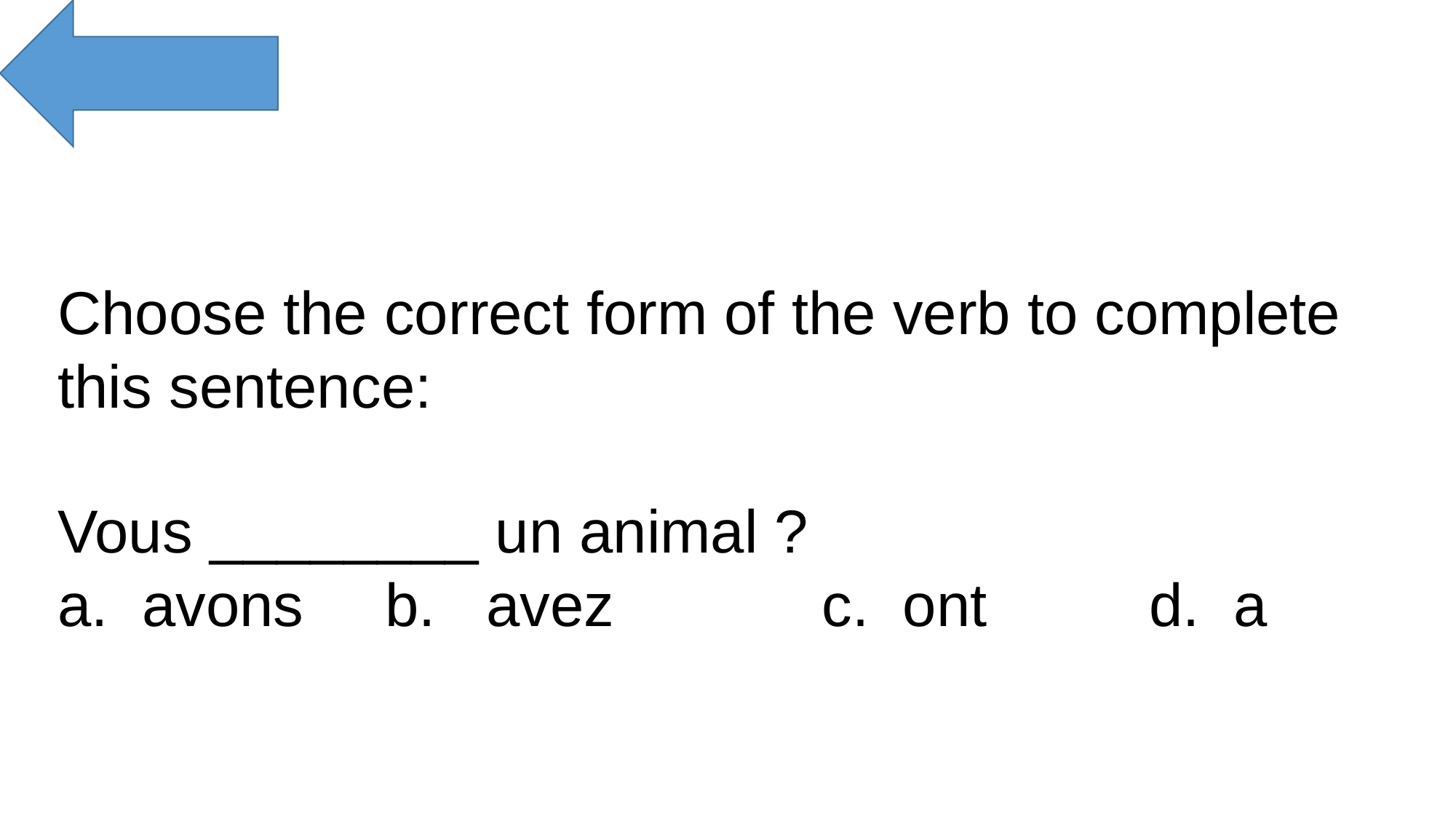

Choose the correct form of the verb to complete this sentence:

Vous ________ un animal ?
a.  avons	b.   avez		c.  ont		d.  a